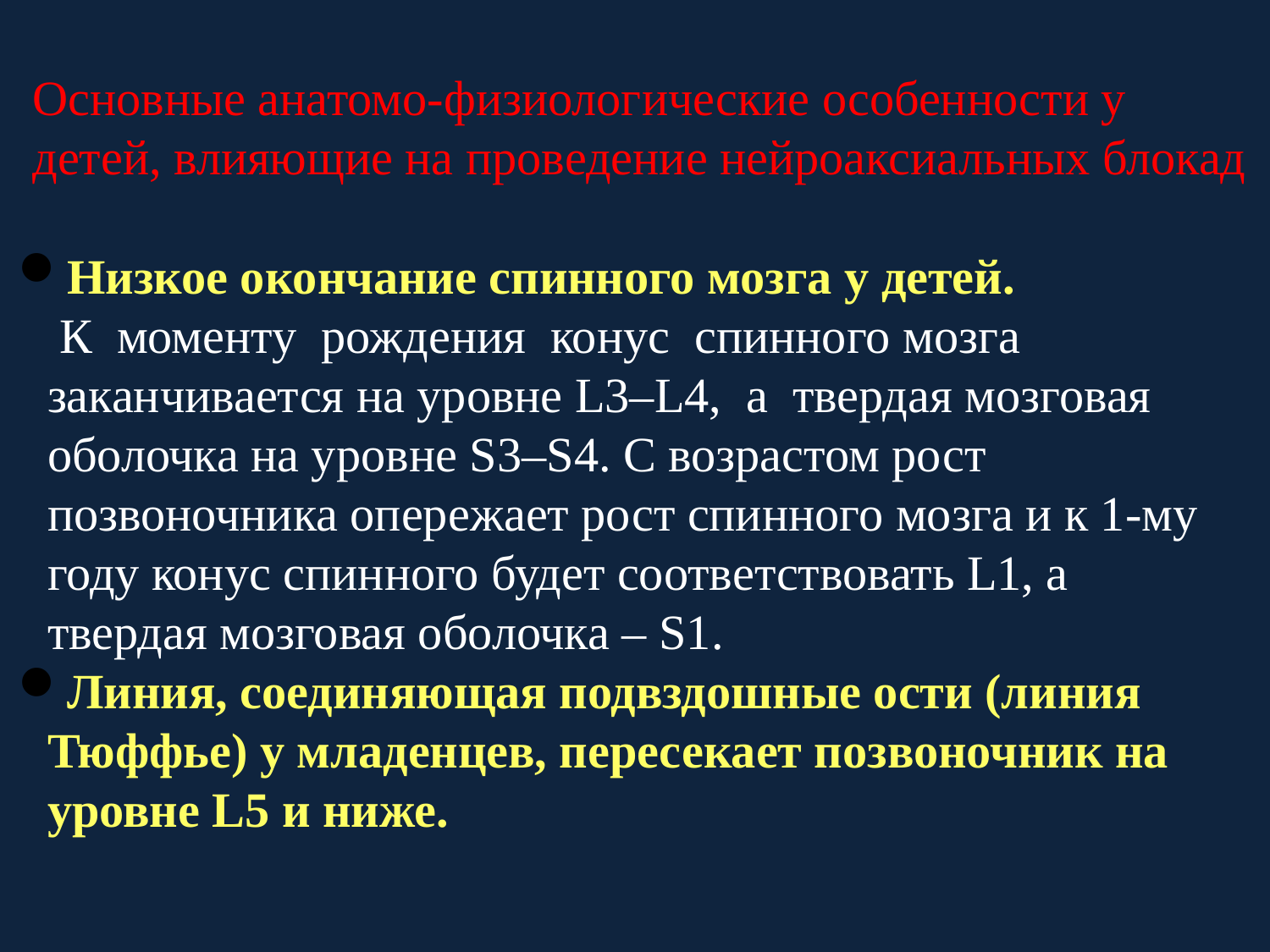

Основные анатомо-физиологические особенности у детей, влияющие на проведение нейроаксиальных блокад
Низкое окончание спинного мозга у детей.                   К  моменту  рождения  конус  спинного мозга заканчивается на уровне L3–L4,  а  твердая мозговая оболочка на уровне S3–S4. С возрастом рост позвоночника опережает рост спинного мозга и к 1-му году конус спинного будет соответствовать L1, а твердая мозговая оболочка – S1.
Линия, соединяющая подвздошные ости (линия Тюффье) у младенцев, пересекает позвоночник на уровне L5 и ниже.